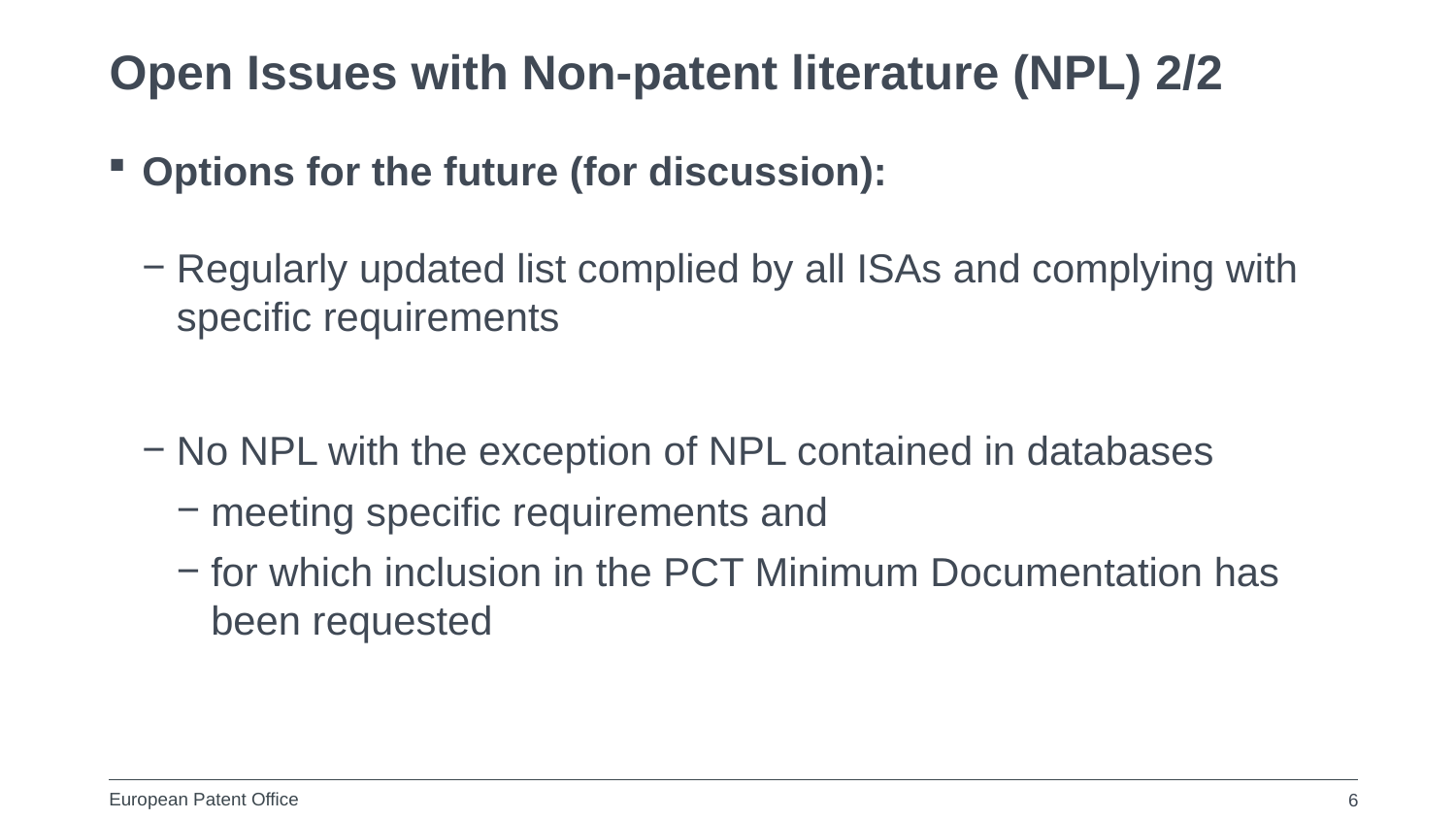

# Open Issues with Non-patent literature (NPL) 2/2
Options for the future (for discussion):

Regularly updated list complied by all ISAs and complying with specific requirements

No NPL with the exception of NPL contained in databases
meeting specific requirements and
for which inclusion in the PCT Minimum Documentation has been requested
6